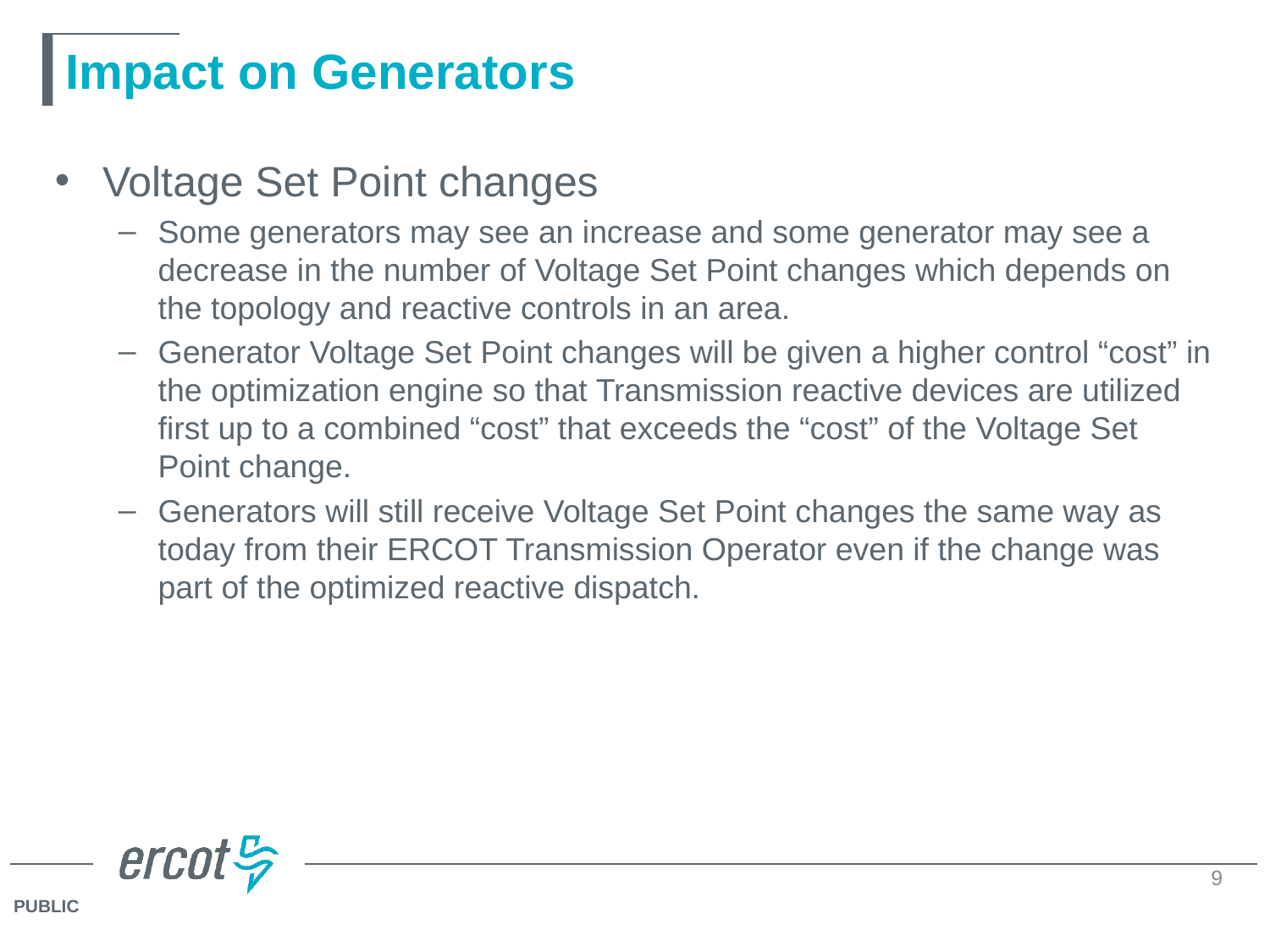

# Impact on Generators
Voltage Set Point changes
Some generators may see an increase and some generator may see a decrease in the number of Voltage Set Point changes which depends on the topology and reactive controls in an area.
Generator Voltage Set Point changes will be given a higher control “cost” in the optimization engine so that Transmission reactive devices are utilized first up to a combined “cost” that exceeds the “cost” of the Voltage Set Point change.
Generators will still receive Voltage Set Point changes the same way as today from their ERCOT Transmission Operator even if the change was part of the optimized reactive dispatch.
9